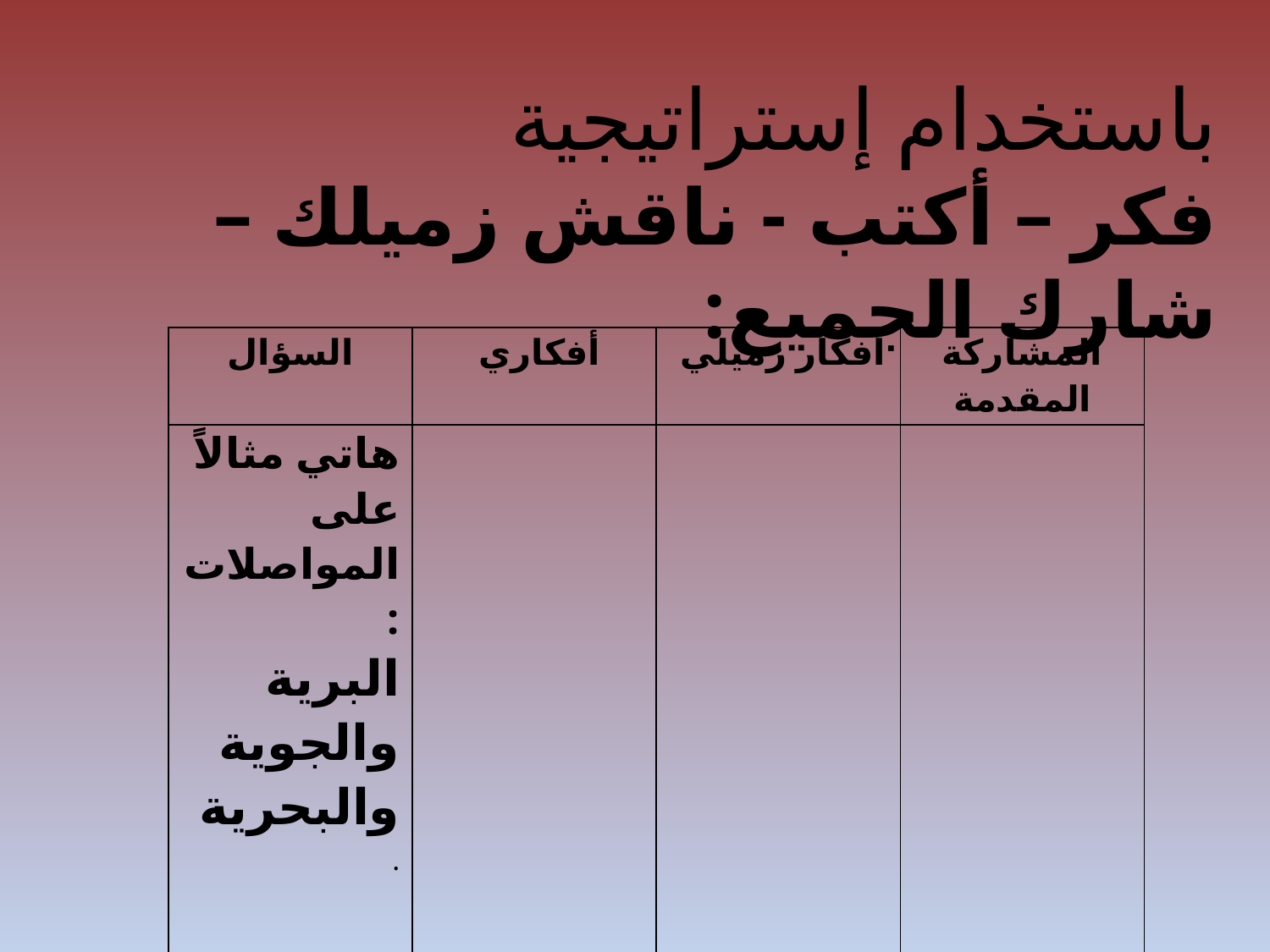

باستخدام إستراتيجية
فكر – أكتب - ناقش زميلك – شارك الجميع:
| السؤال | أفكاري | أفكار زميلي | المشاركة المقدمة |
| --- | --- | --- | --- |
| هاتي مثالاً على المواصلات : البرية والجوية والبحرية . |  |  |  |